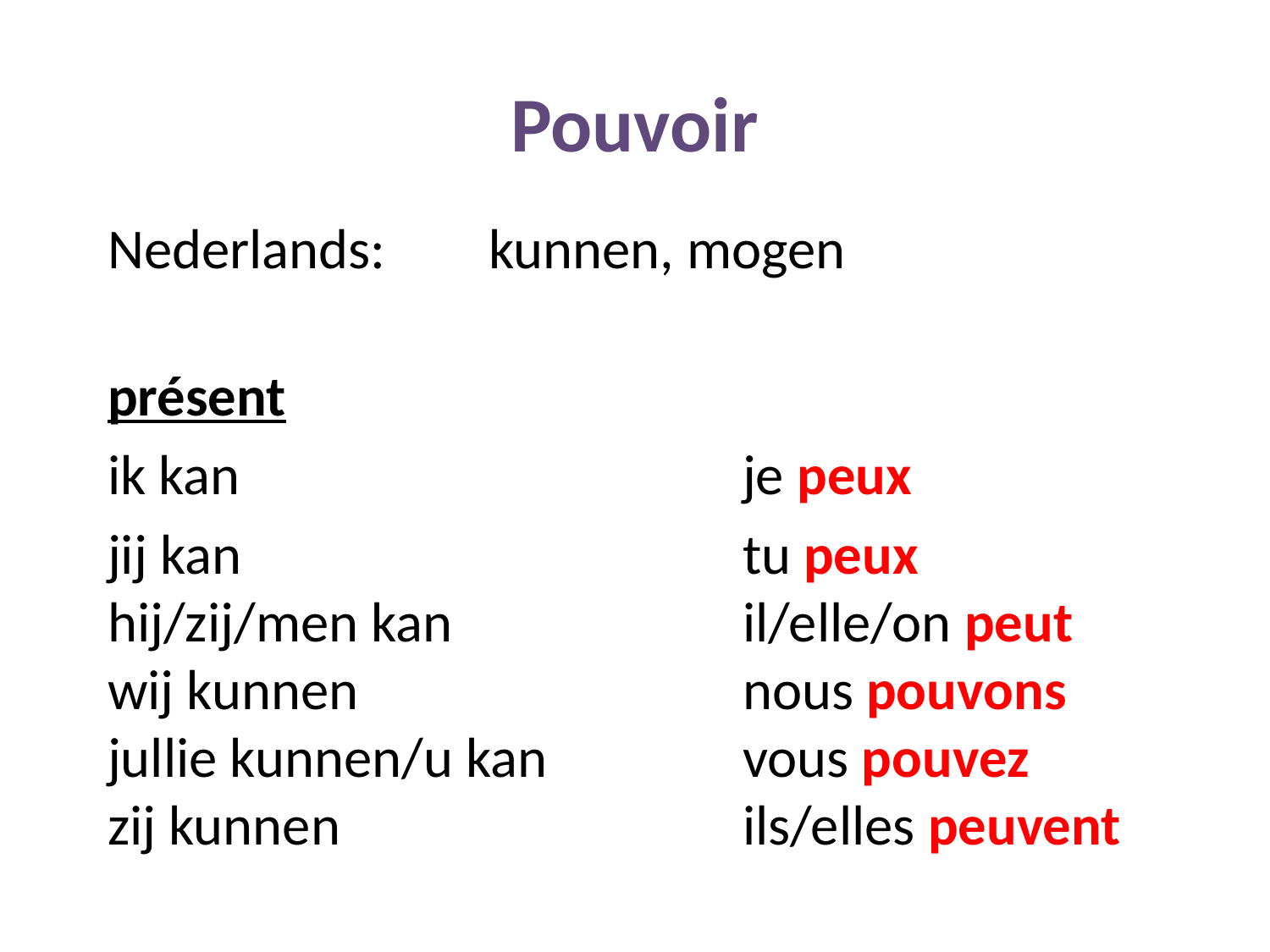

# Pouvoir
Nederlands:	kunnen, mogen
présent
ik kan				je peux
jij kan				tu peux
hij/zij/men kan			il/elle/on peut
wij kunnen				nous pouvons
jullie kunnen/u kan		vous pouvez
zij kunnen				ils/elles peuvent